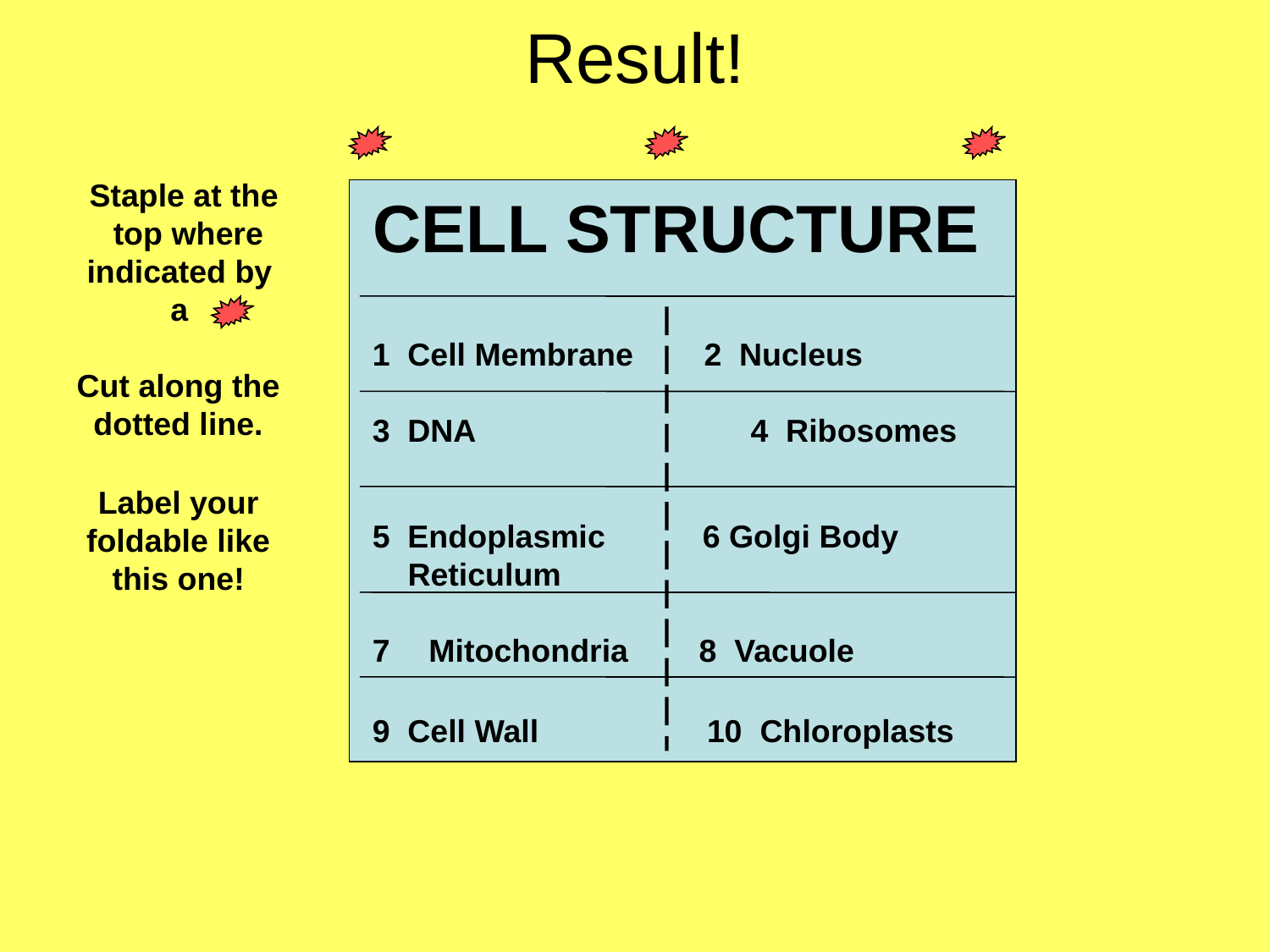

# Result!

Staple at the
 top where
indicated by
a

CELL STRUCTURE

1  Cell Membrane        2  Nucleus

3  DNA	                       4  Ribosomes

5  Endoplasmic           6 Golgi Body
    Reticulum

7  	 Mitochondria        8  Vacuole

9  Cell Wall                   10  Chloroplasts

Cut along the dotted line.

Label your foldable like this one!